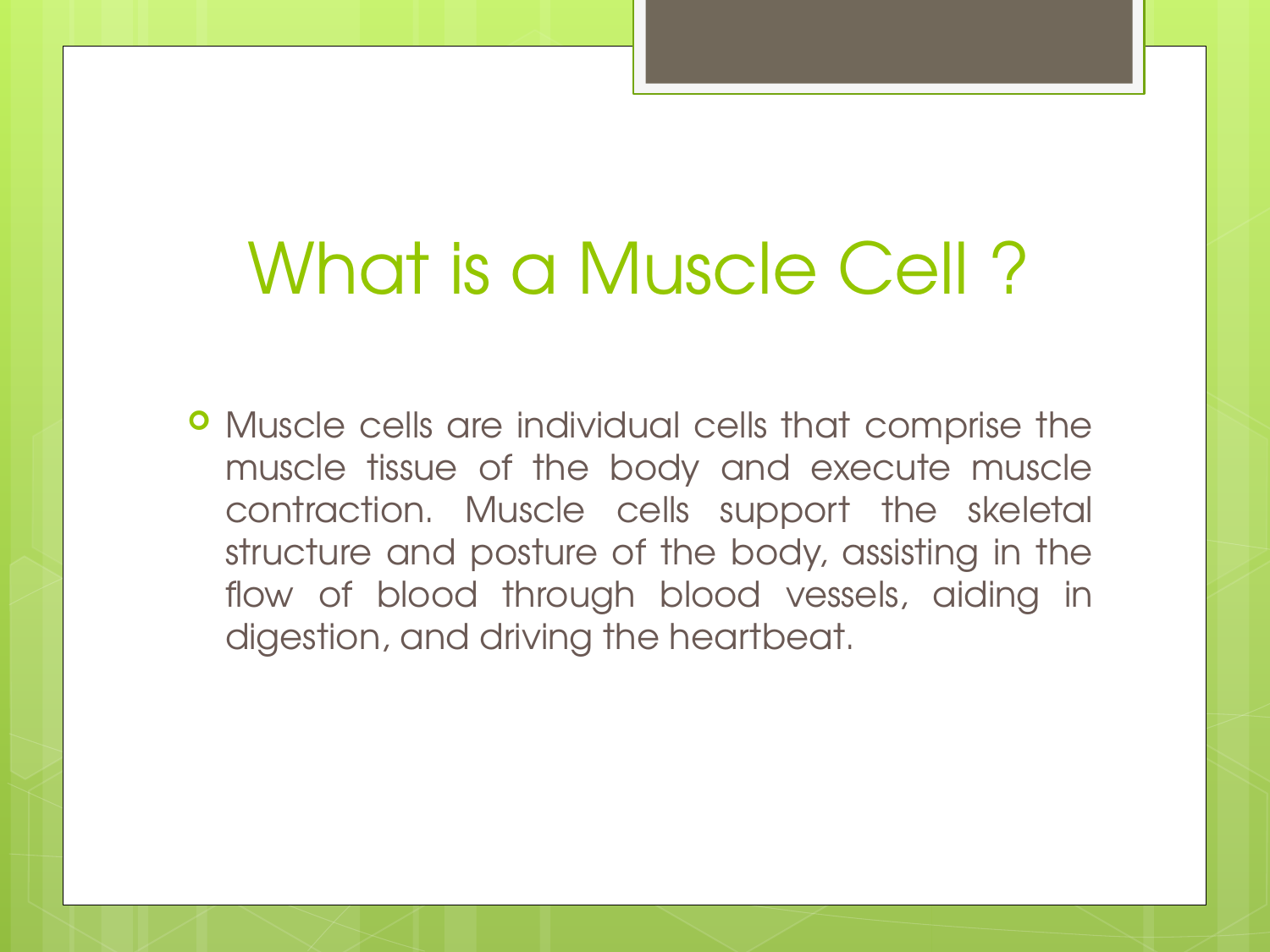

# What is a Muscle Cell ?
Muscle cells are individual cells that comprise the muscle tissue of the body and execute muscle contraction. Muscle cells support the skeletal structure and posture of the body, assisting in the flow of blood through blood vessels, aiding in digestion, and driving the heartbeat.